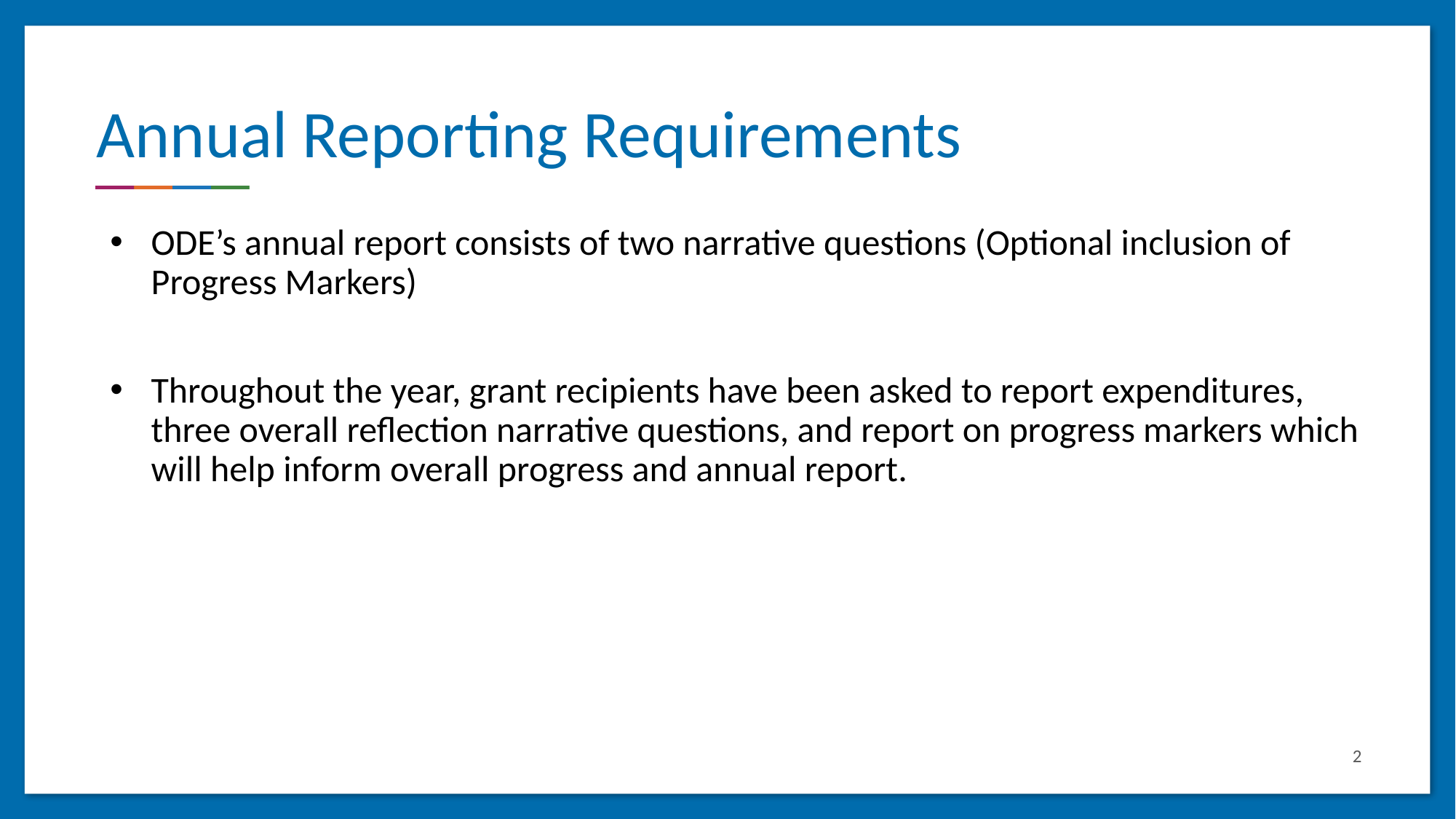

# Annual Reporting Requirements
ODE’s annual report consists of two narrative questions (Optional inclusion of Progress Markers)

Throughout the year, grant recipients have been asked to report expenditures, three overall reflection narrative questions, and report on progress markers which will help inform overall progress and annual report.

2